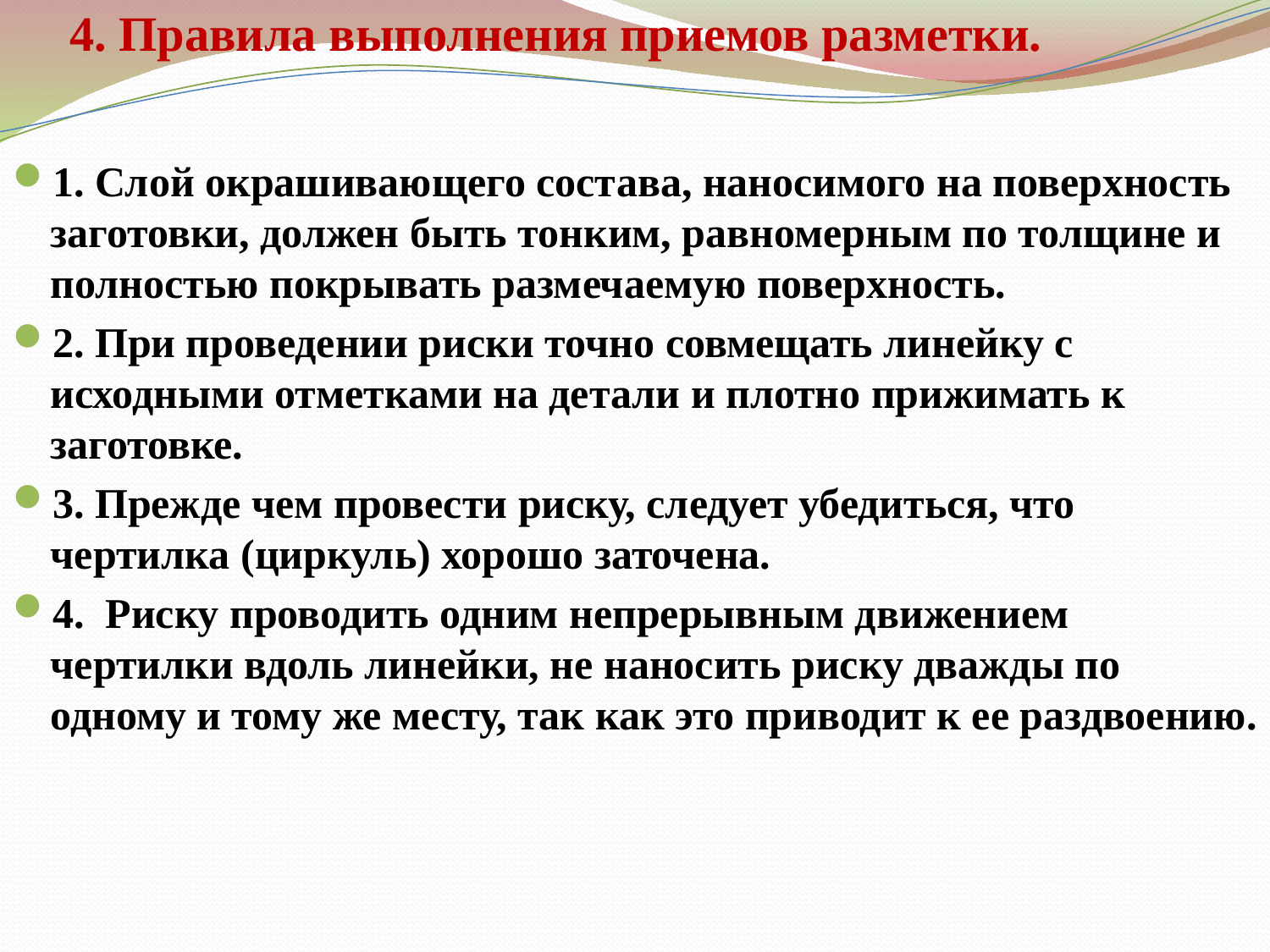

# 4. Правила выполнения приемов разметки.

1. Слой окрашивающего состава, наносимого на поверхность заготовки, должен быть тонким, равномерным по толщине и полностью покрывать размечаемую поверхность.
2. При проведении риски точно совмещать линейку с исходными отметками на детали и плотно прижимать к заготовке.
3. Прежде чем провести риску, следует убедиться, что чертилка (циркуль) хорошо заточена.
4.  Риску проводить одним непрерывным движением чертилки вдоль линейки, не наносить риску дважды по одному и тому же месту, так как это приводит к ее раздвоению.